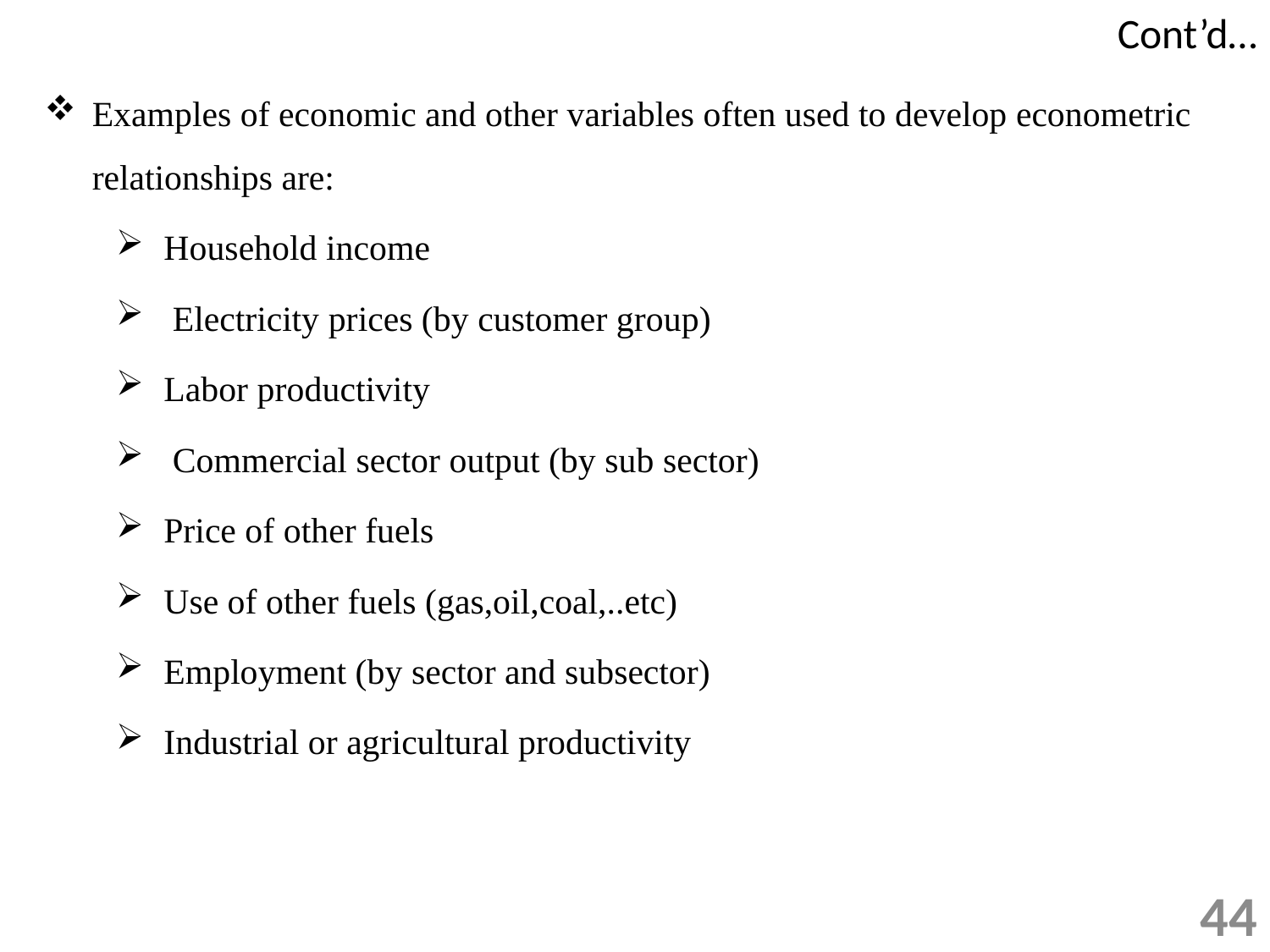

# Cont’d…
Examples of economic and other variables often used to develop econometric relationships are:
Household income
 Electricity prices (by customer group)
Labor productivity
 Commercial sector output (by sub sector)
Price of other fuels
Use of other fuels (gas,oil,coal,..etc)
Employment (by sector and subsector)
Industrial or agricultural productivity
44